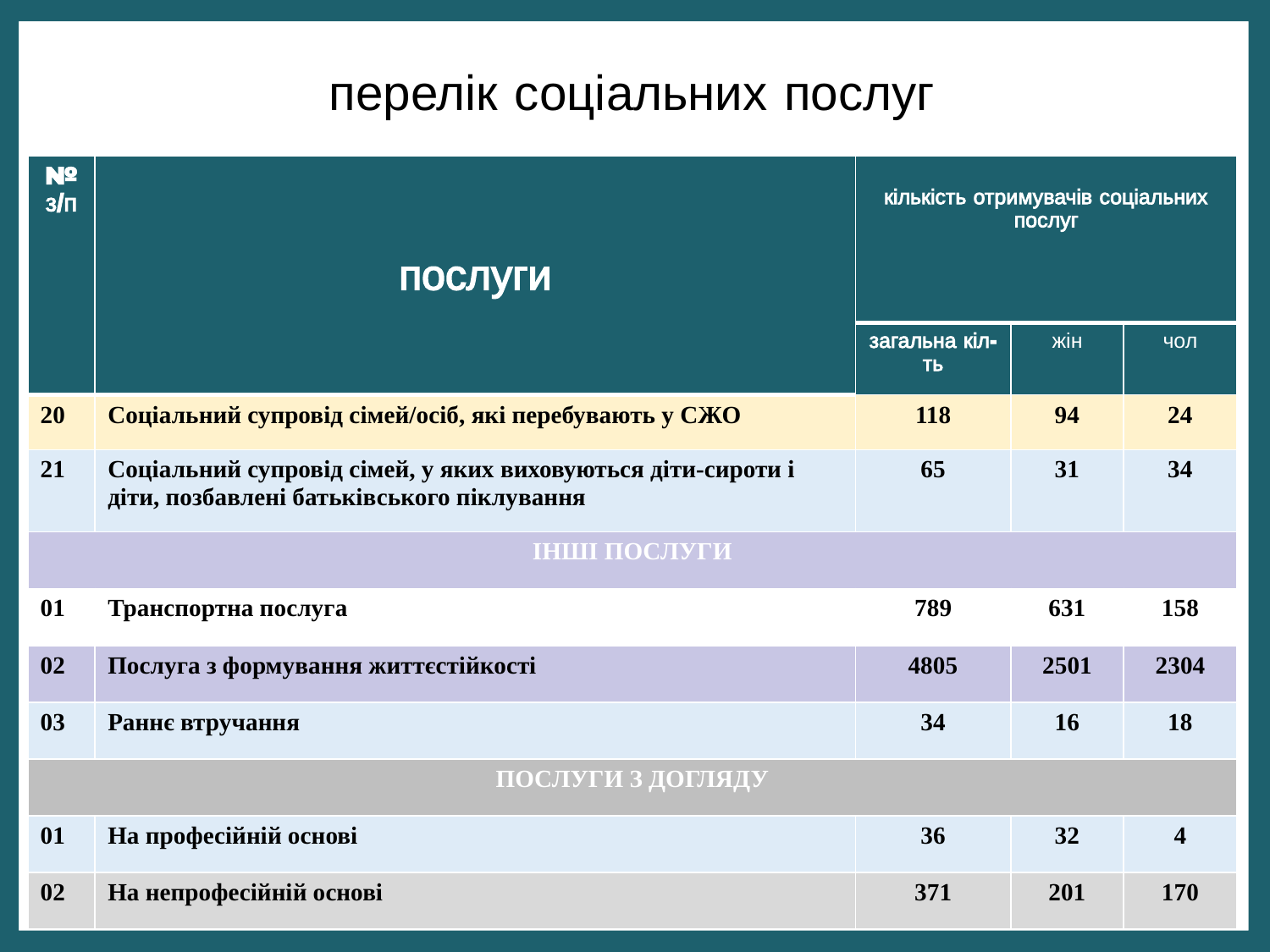

перелік соціальних послуг
| № з/п | послуги | кількість отримувачів соціальних послуг |  |  |
| --- | --- | --- | --- | --- |
|  |  | загальна кіл-ть | жін | чол |
| 20 | Соціальний супровід сімей/осіб, які перебувають у СЖО | 118 | 94 | 24 |
| 21 | Соціальний супровід сімей, у яких виховуються діти-сироти і діти, позбавлені батьківського піклування | 65 | 31 | 34 |
| ІНШІ ПОСЛУГИ |  |  |  |  |
| 01 | Транспортна послуга | 789 | 631 | 158 |
| 02 | Послуга з формування життєстійкості | 4805 | 2501 | 2304 |
| 03 | Раннє втручання | 34 | 16 | 18 |
| ПОСЛУГИ З ДОГЛЯДУ |  |  |  |  |
| 01 | На професійній основі | 36 | 32 | 4 |
| 02 | На непрофесійній основі | 371 | 201 | 170 |